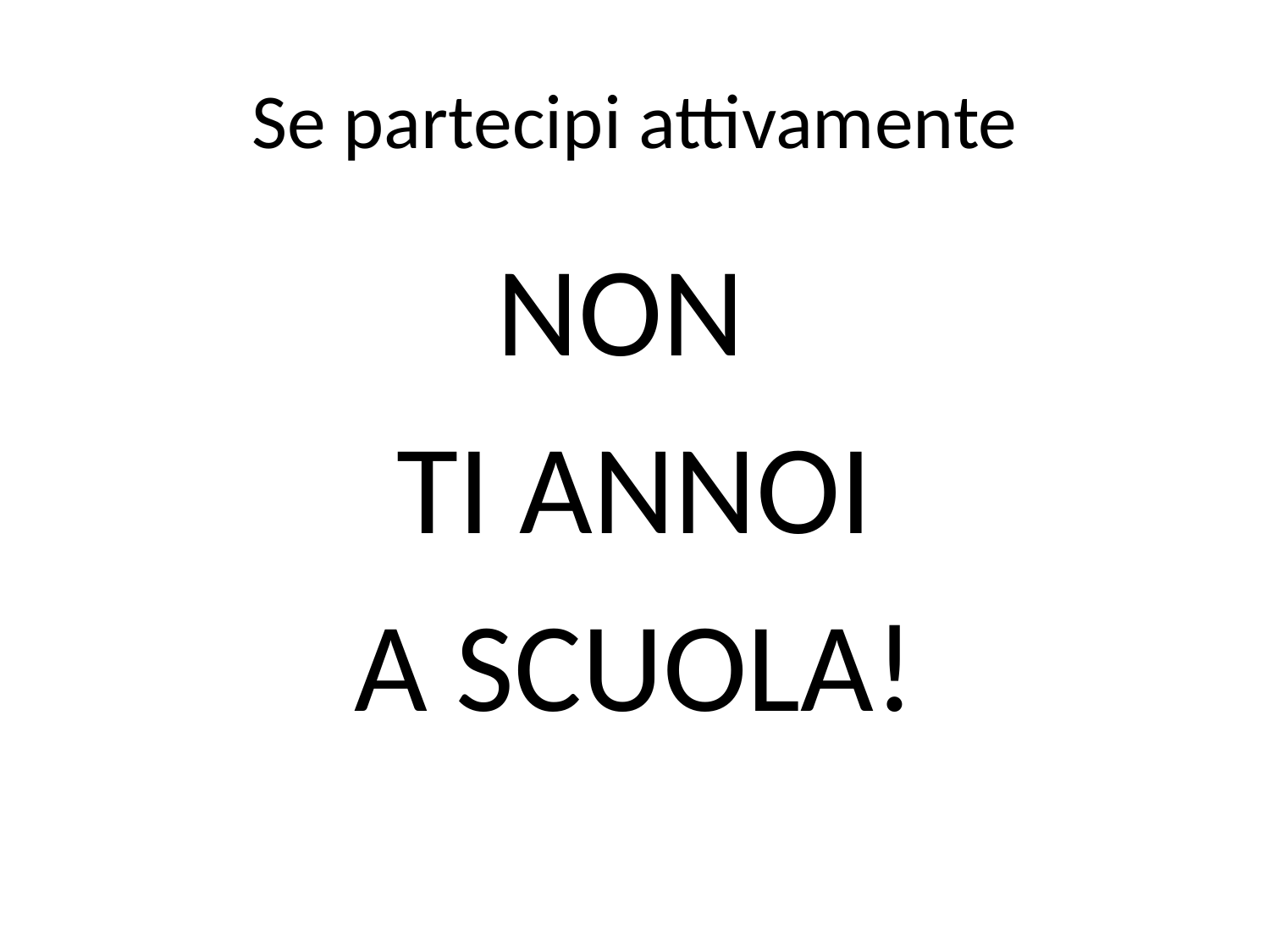

# Se partecipi attivamente
NON
TI ANNOI
A SCUOLA!